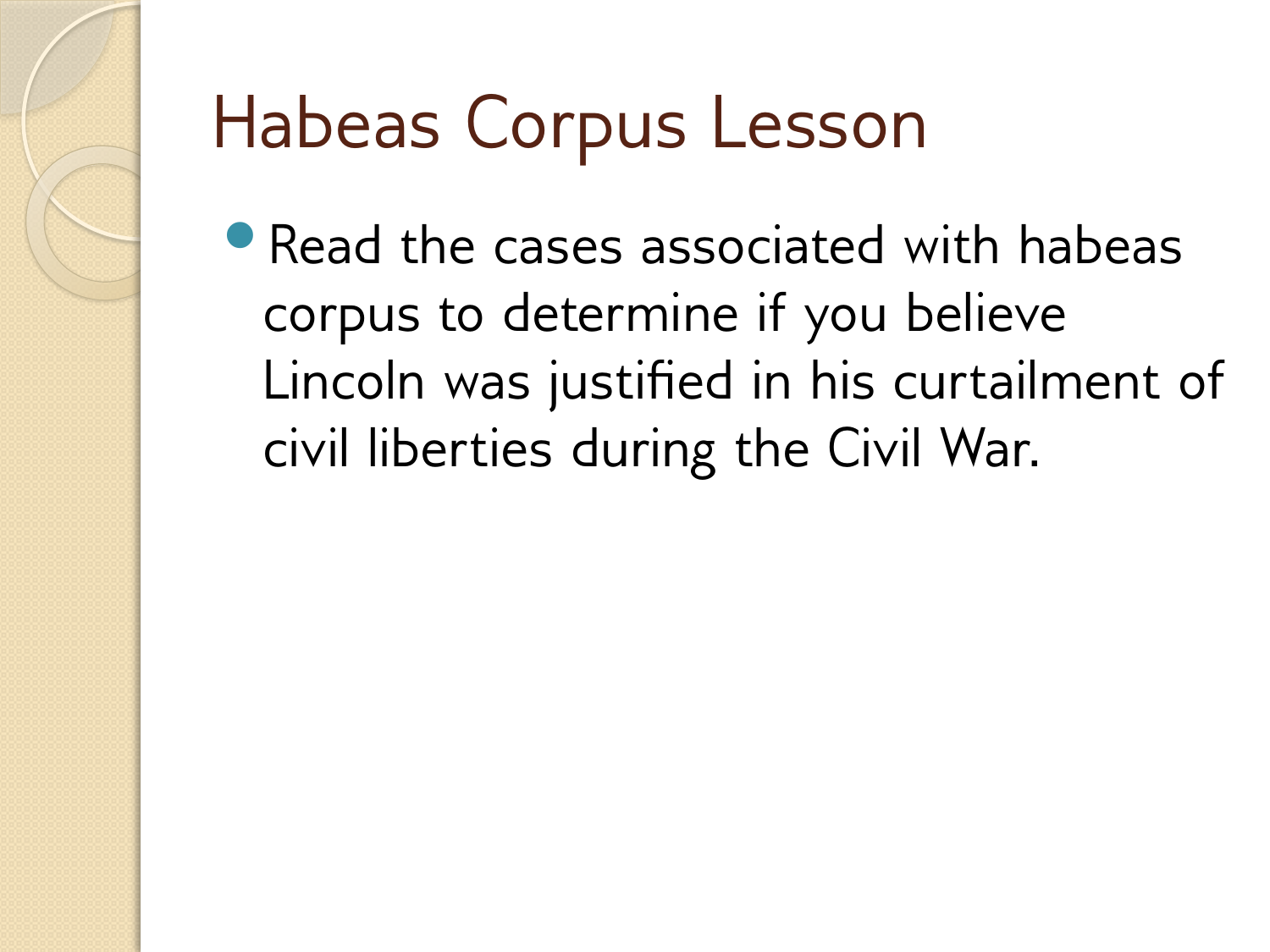

# Habeas Corpus Lesson
Read the cases associated with habeas corpus to determine if you believe Lincoln was justified in his curtailment of civil liberties during the Civil War.